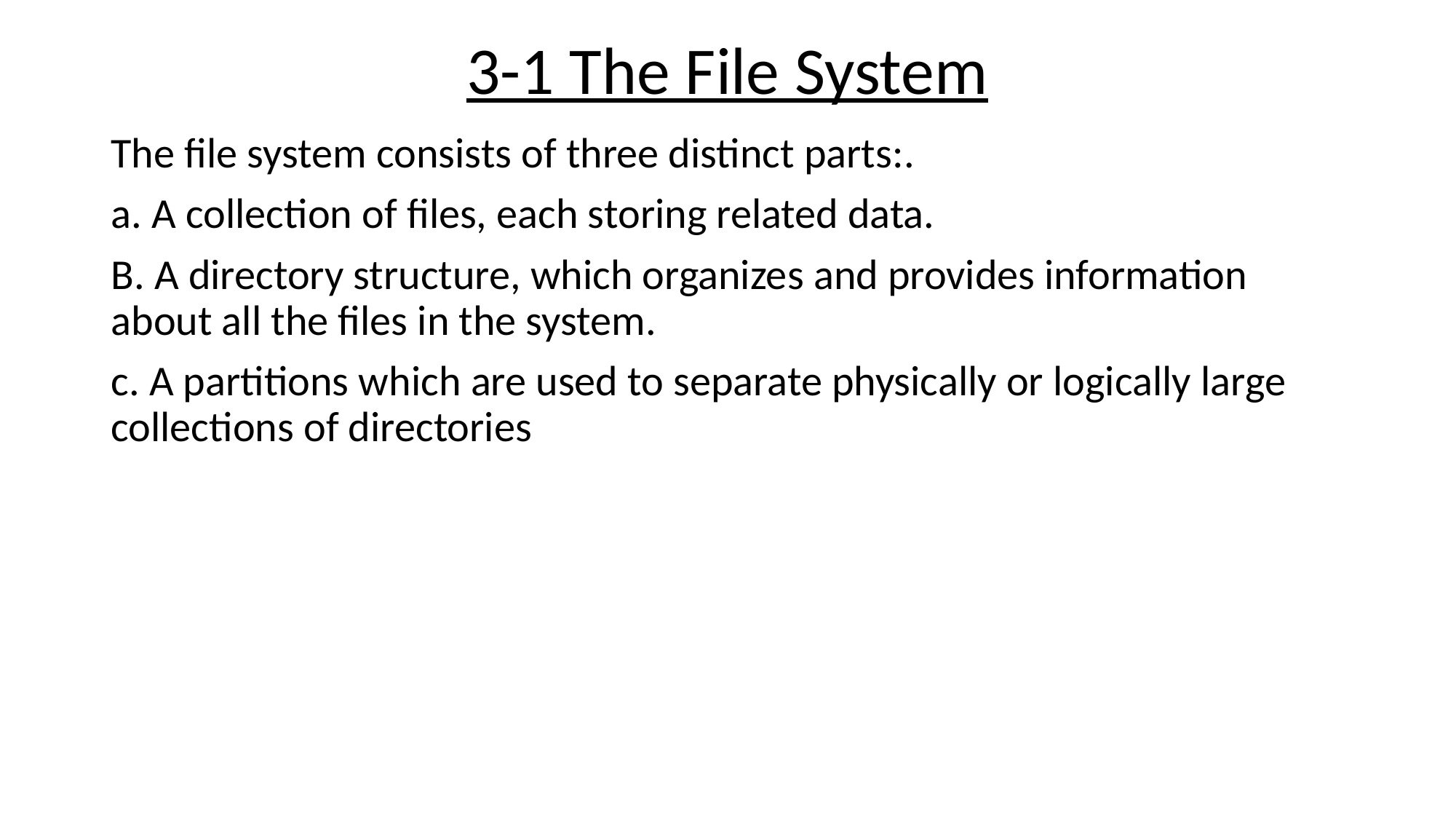

# 3-1 The File System

The file system consists of three distinct parts:.
a. A collection of files, each storing related data.
B. A directory structure, which organizes and provides information about all the files in the system.
c. A partitions which are used to separate physically or logically large collections of directories